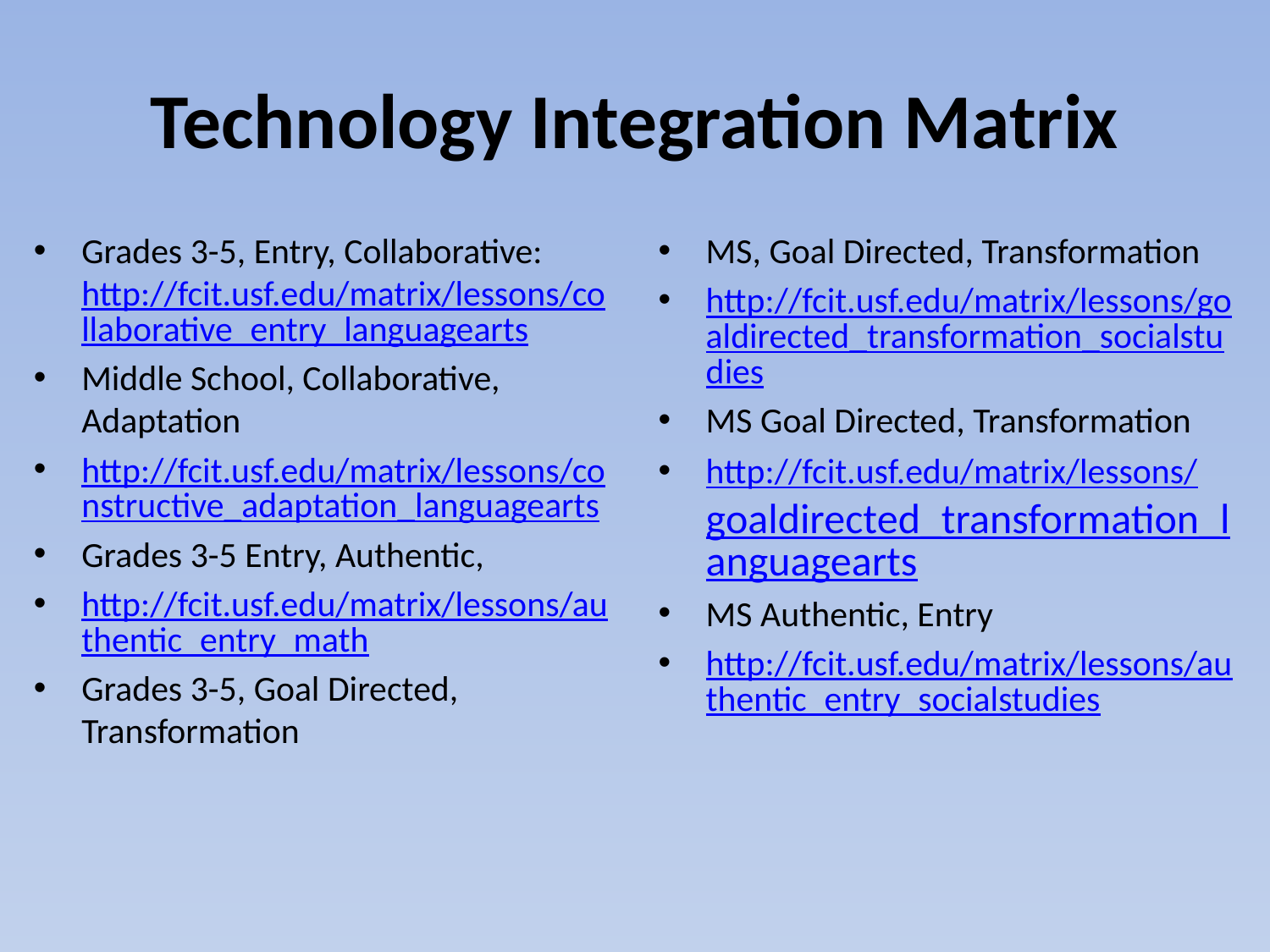

# Technology Integration Matrix
Grades 3-5, Entry, Collaborative: http://fcit.usf.edu/matrix/lessons/collaborative_entry_languagearts
Middle School, Collaborative, Adaptation
http://fcit.usf.edu/matrix/lessons/constructive_adaptation_languagearts
Grades 3-5 Entry, Authentic,
http://fcit.usf.edu/matrix/lessons/authentic_entry_math
Grades 3-5, Goal Directed, Transformation
MS, Goal Directed, Transformation
http://fcit.usf.edu/matrix/lessons/goaldirected_transformation_socialstudies
MS Goal Directed, Transformation
http://fcit.usf.edu/matrix/lessons/goaldirected_transformation_languagearts
MS Authentic, Entry
http://fcit.usf.edu/matrix/lessons/authentic_entry_socialstudies